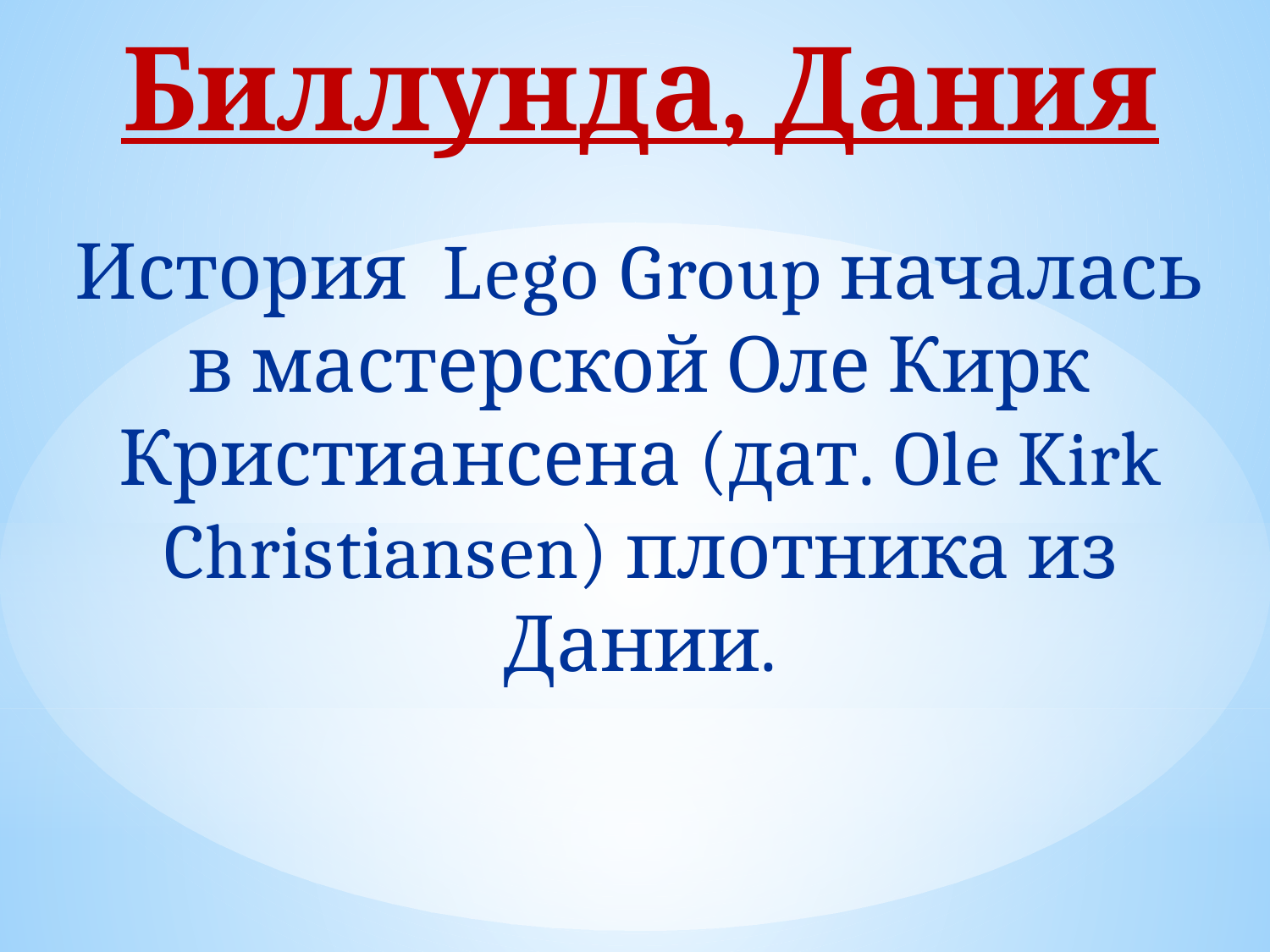

Биллунда, Дания

История  Lego Group началась в мастерской Оле Кирк Кристиансена (дат. Ole Kirk Christiansen) плотника из Дании.